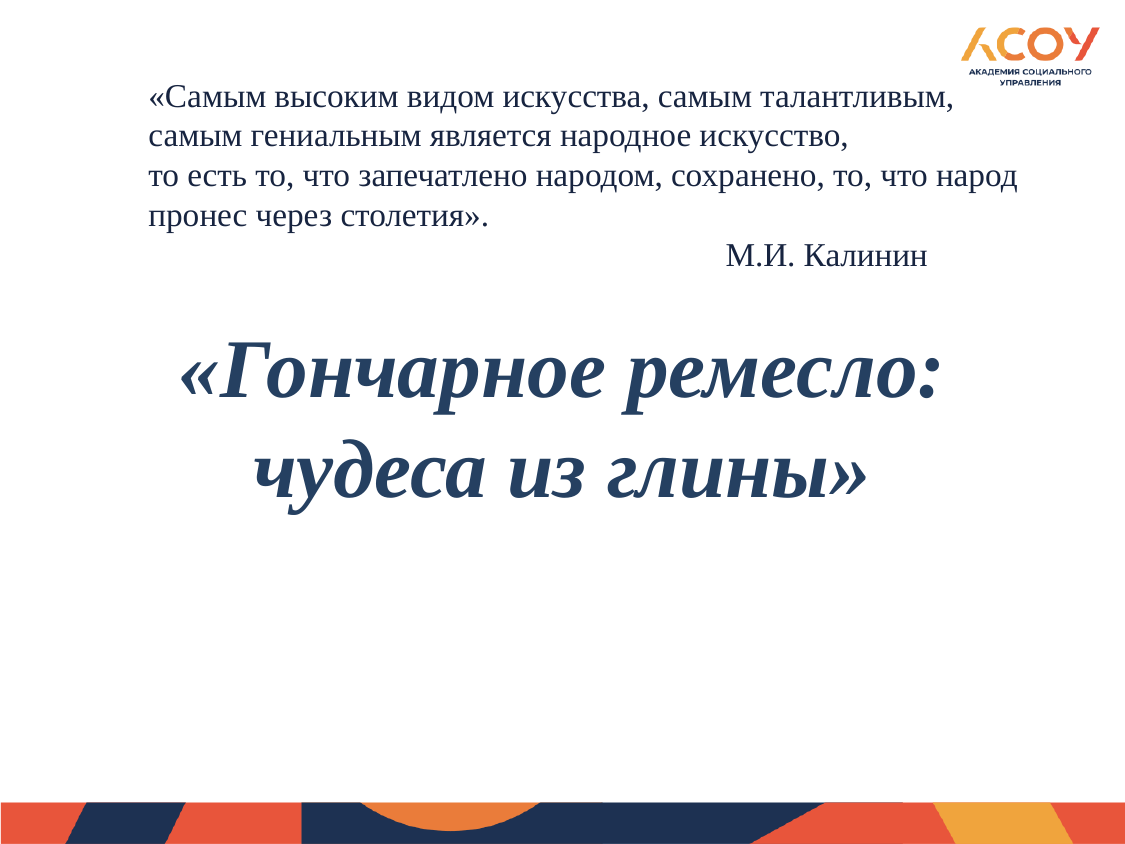

# «Самым высоким видом искусства, самым талантливым, самым гениальным является народное искусство, то есть то, что запечатлено народом, сохранено, то, что народ пронес через столетия». М.И. Калинин
«Гончарное ремесло: чудеса из глины»